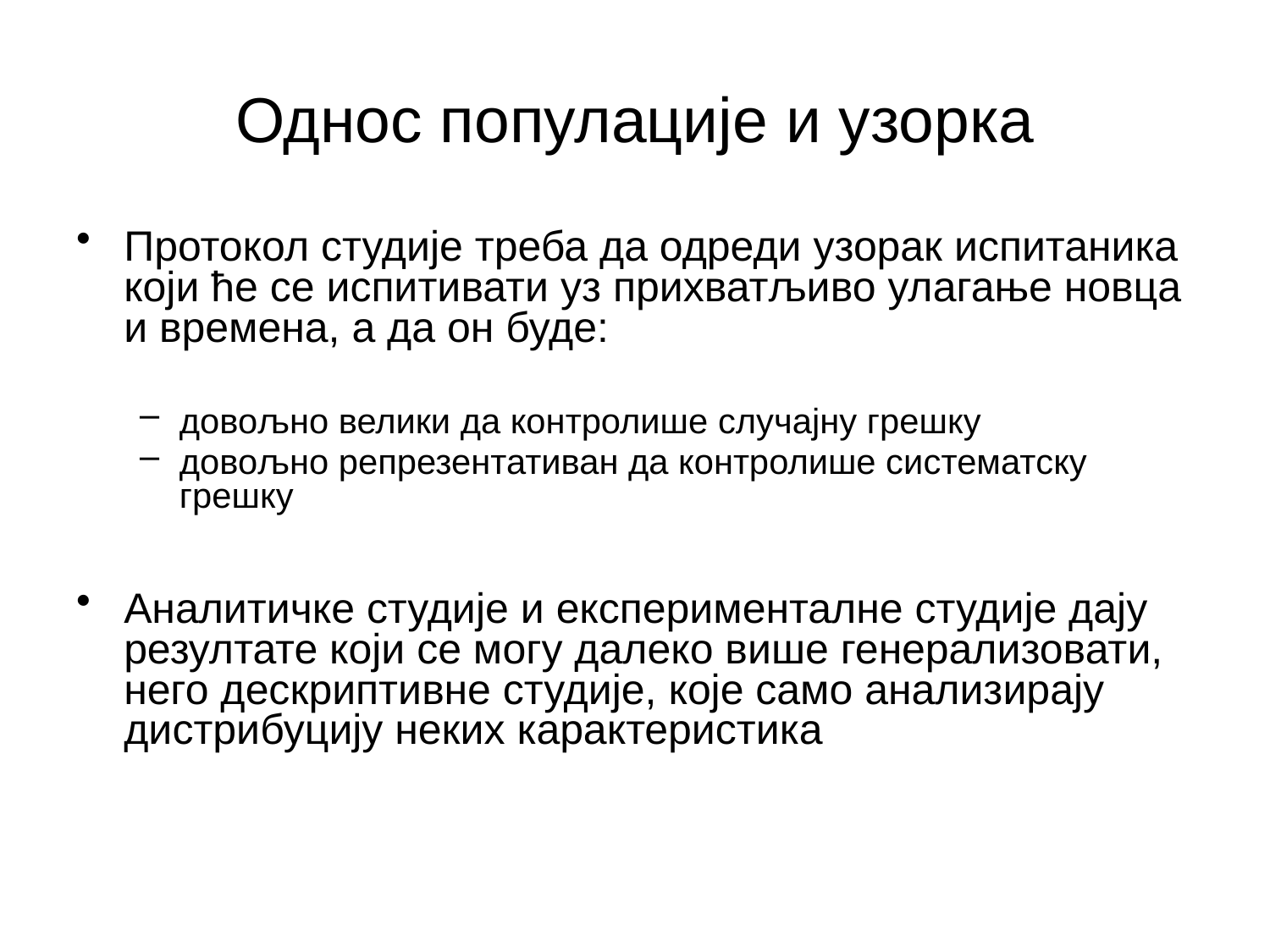

Однос популације и узорка
Протокол студије треба да одреди узорак испитаника који ће се испитивати уз прихватљиво улагање новца и времена, а да он буде:

довољно велики да контролише случајну грешку
довољно репрезентативан да контролише систематску грешку

Аналитичке студије и експерименталне студије дају резултате који се могу далеко више генерализовати, него дескриптивне студије, које само анализирају дистрибуцију неких карактеристика